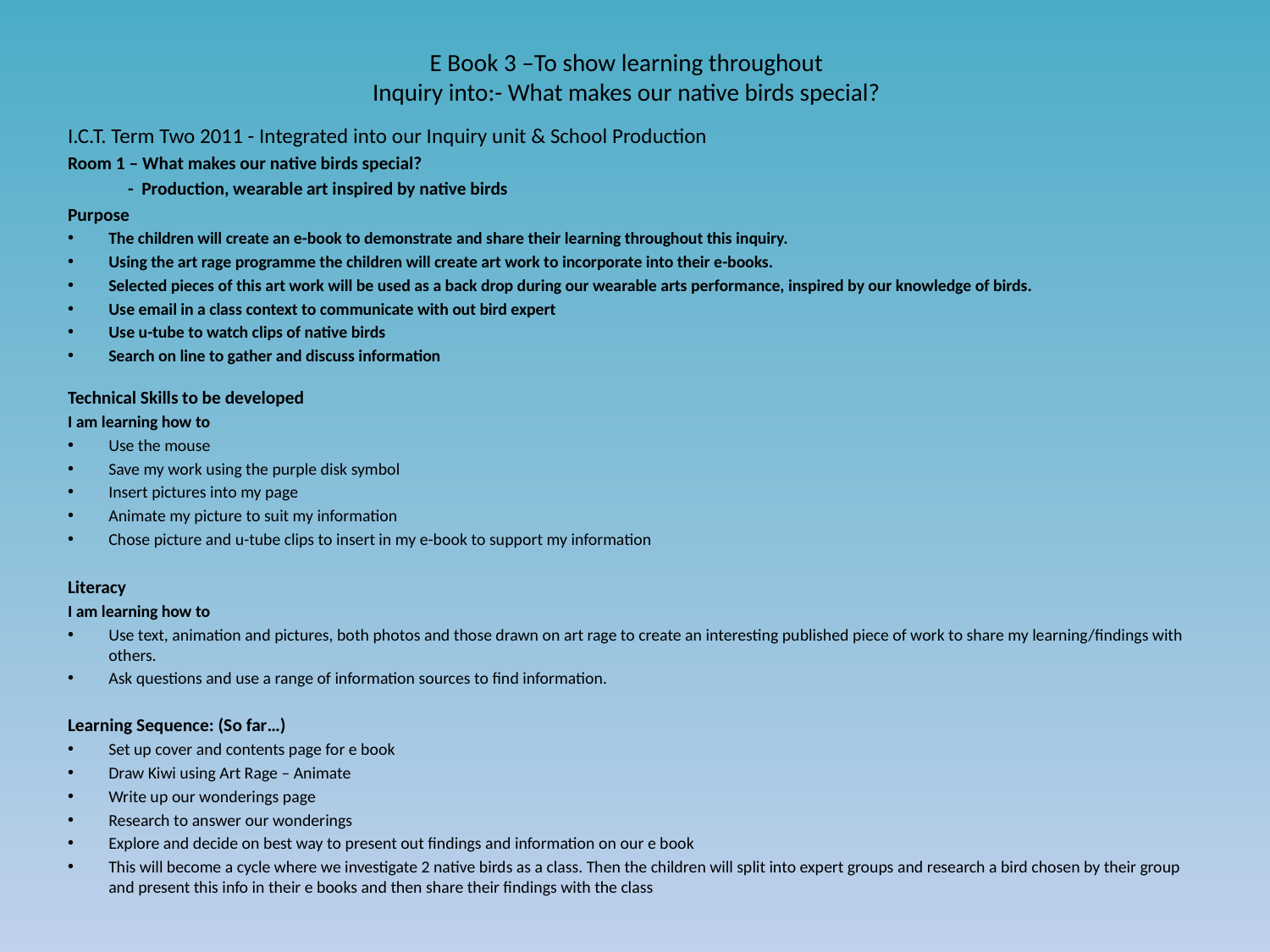

# E Book 3 –To show learning throughout Inquiry into:- What makes our native birds special?
I.C.T. Term Two 2011 - Integrated into our Inquiry unit & School Production
Room 1 – What makes our native birds special?
               -  Production, wearable art inspired by native birds
Purpose
The children will create an e-book to demonstrate and share their learning throughout this inquiry.
Using the art rage programme the children will create art work to incorporate into their e-books.
Selected pieces of this art work will be used as a back drop during our wearable arts performance, inspired by our knowledge of birds.
Use email in a class context to communicate with out bird expert
Use u-tube to watch clips of native birds
Search on line to gather and discuss information

Technical Skills to be developed
I am learning how to
Use the mouse
Save my work using the purple disk symbol
Insert pictures into my page
Animate my picture to suit my information
Chose picture and u-tube clips to insert in my e-book to support my information

Literacy
I am learning how to
Use text, animation and pictures, both photos and those drawn on art rage to create an interesting published piece of work to share my learning/findings with others.
Ask questions and use a range of information sources to find information.

Learning Sequence: (So far…)
Set up cover and contents page for e book
Draw Kiwi using Art Rage – Animate
Write up our wonderings page
Research to answer our wonderings
Explore and decide on best way to present out findings and information on our e book
This will become a cycle where we investigate 2 native birds as a class. Then the children will split into expert groups and research a bird chosen by their group and present this info in their e books and then share their findings with the class